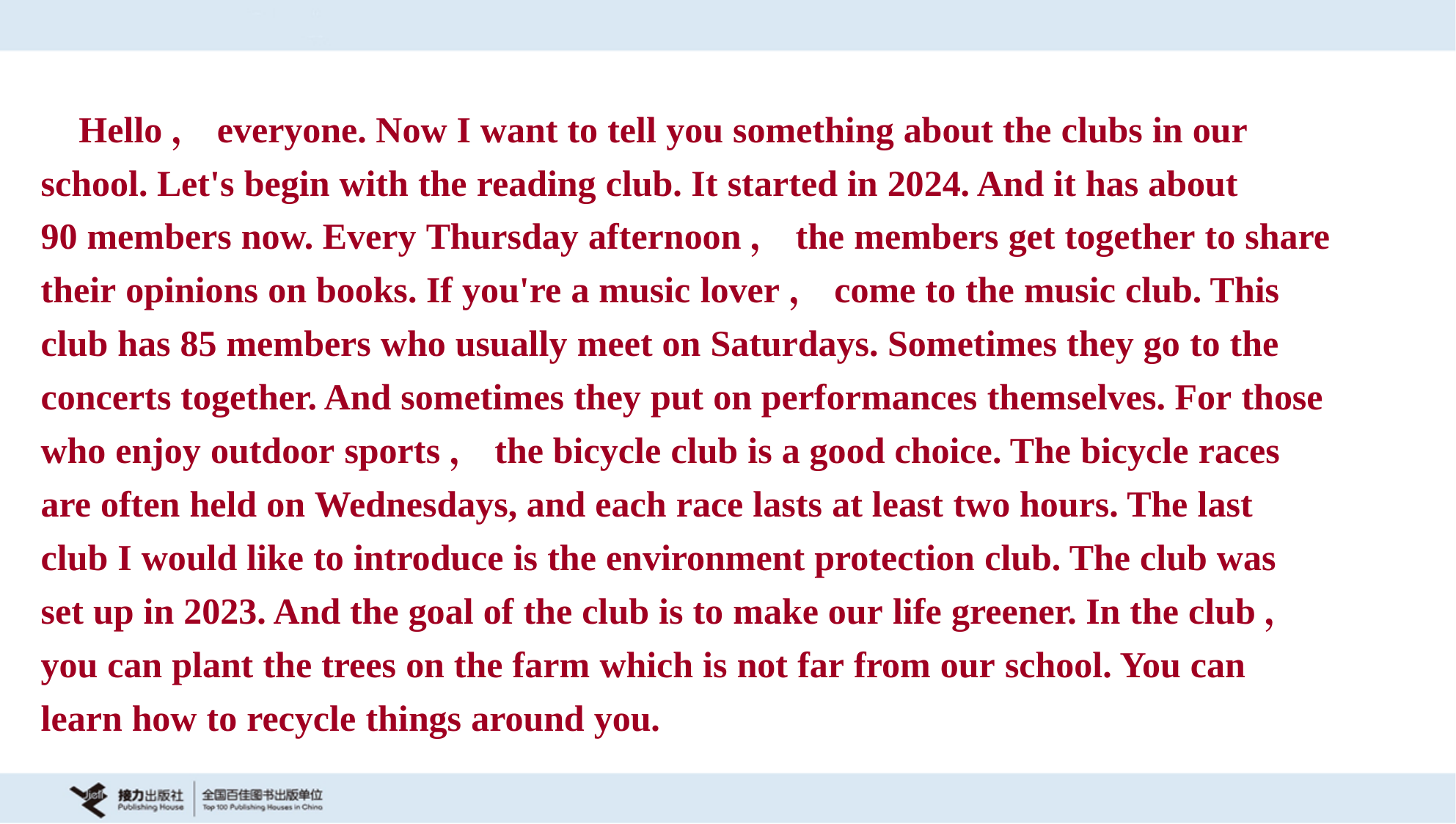

Hello，everyone. Now I want to tell you something about the clubs in our
school. Let's begin with the reading club. It started in 2024. And it has about
90 members now. Every Thursday afternoon，the members get together to share
their opinions on books. If you're a music lover，come to the music club. This
club has 85 members who usually meet on Saturdays. Sometimes they go to the
concerts together. And sometimes they put on performances themselves. For those
who enjoy outdoor sports，the bicycle club is a good choice. The bicycle races
are often held on Wednesdays, and each race lasts at least two hours. The last
club I would like to introduce is the environment protection club. The club was
set up in 2023. And the goal of the club is to make our life greener. In the club，
you can plant the trees on the farm which is not far from our school. You can
learn how to recycle things around you.